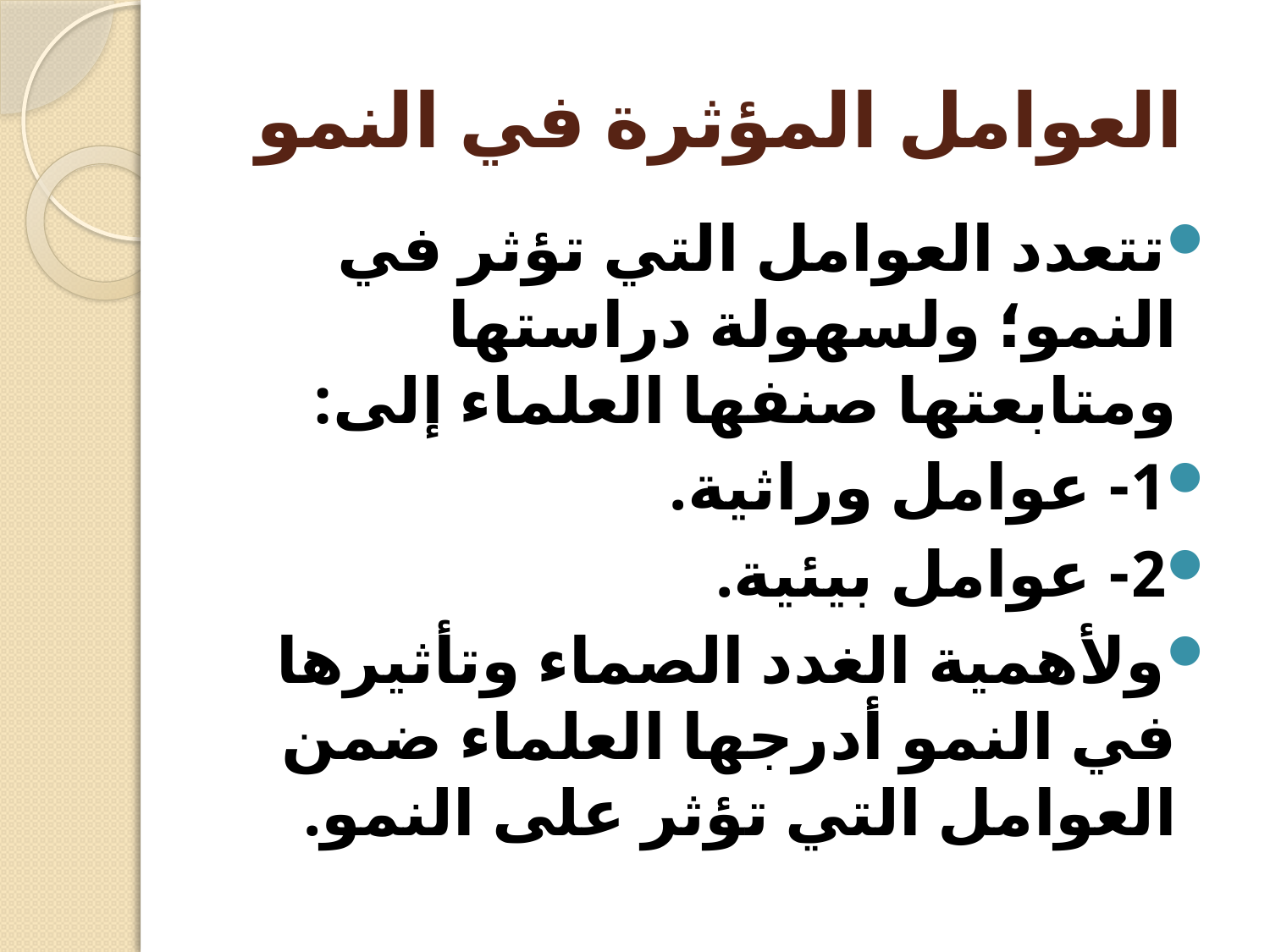

# العوامل المؤثرة في النمو
تتعدد العوامل التي تؤثر في النمو؛ ولسهولة دراستها ومتابعتها صنفها العلماء إلى:
1- عوامل وراثية.
2- عوامل بيئية.
ولأهمية الغدد الصماء وتأثيرها في النمو أدرجها العلماء ضمن العوامل التي تؤثر على النمو.